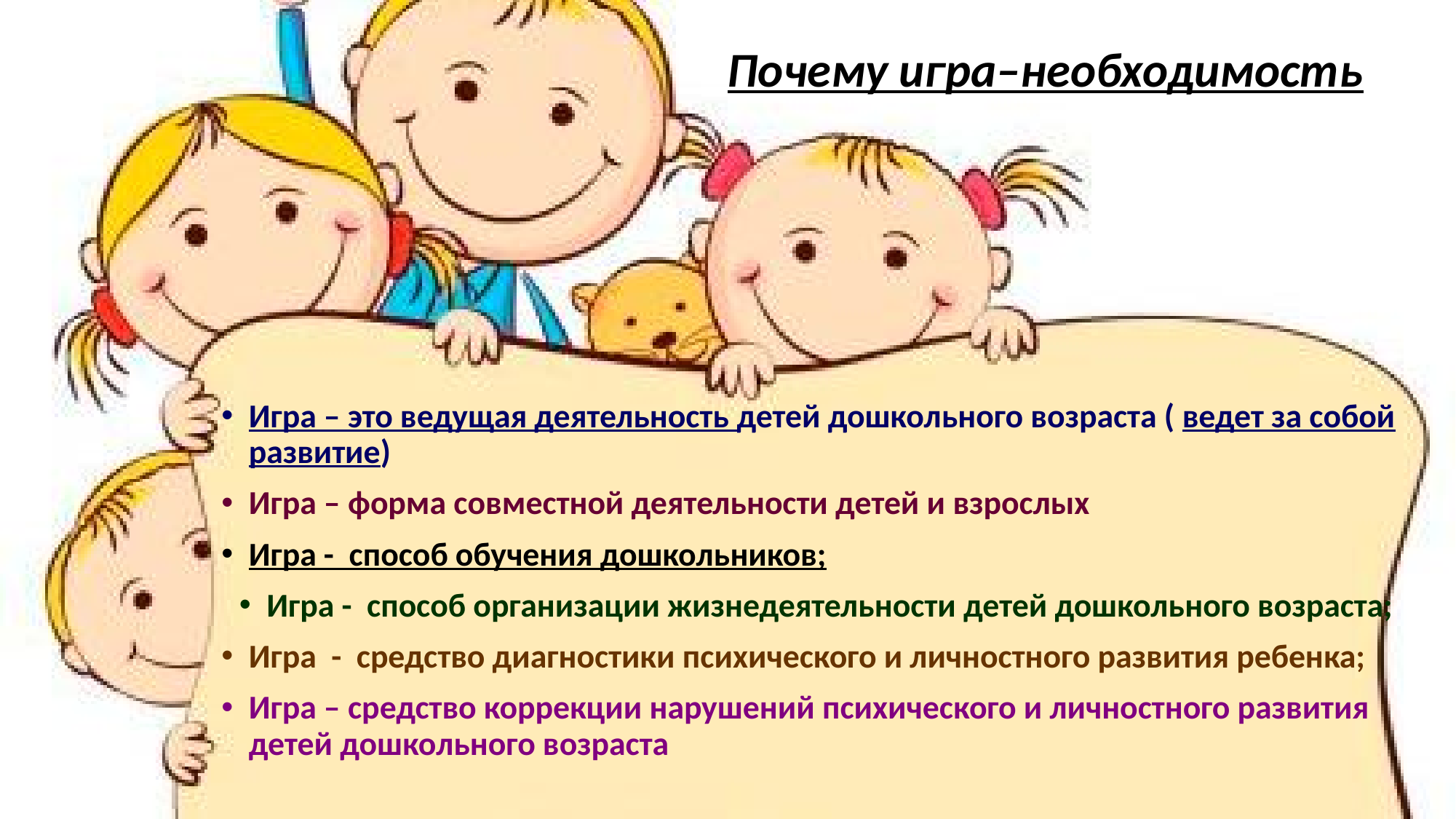

# Почему игра–необходимость
Игра – это ведущая деятельность детей дошкольного возраста ( ведет за собой развитие)
Игра – форма совместной деятельности детей и взрослых
Игра -  способ обучения дошкольников;
Игра -  способ организации жизнедеятельности детей дошкольного возраста;
Игра  -  средство диагностики психического и личностного развития ребенка;
Игра – средство коррекции нарушений психического и личностного развития детей дошкольного возраста